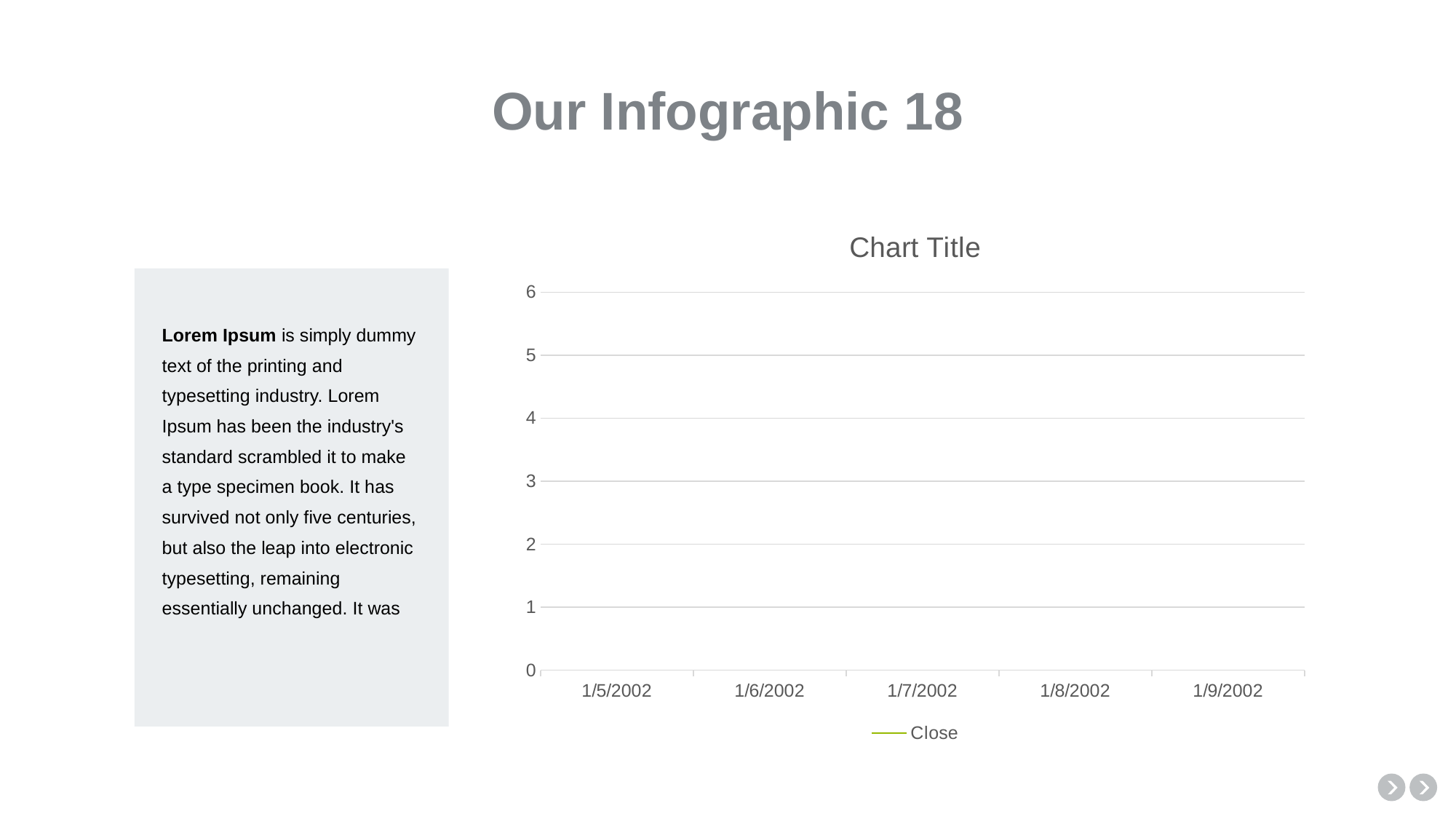

Our Infographic 18

[unsupported chart]

Lorem Ipsum is simply dummy text of the printing and typesetting industry. Lorem Ipsum has been the industry's standard scrambled it to make a type specimen book. It has survived not only five centuries, but also the leap into electronic typesetting, remaining essentially unchanged. It was